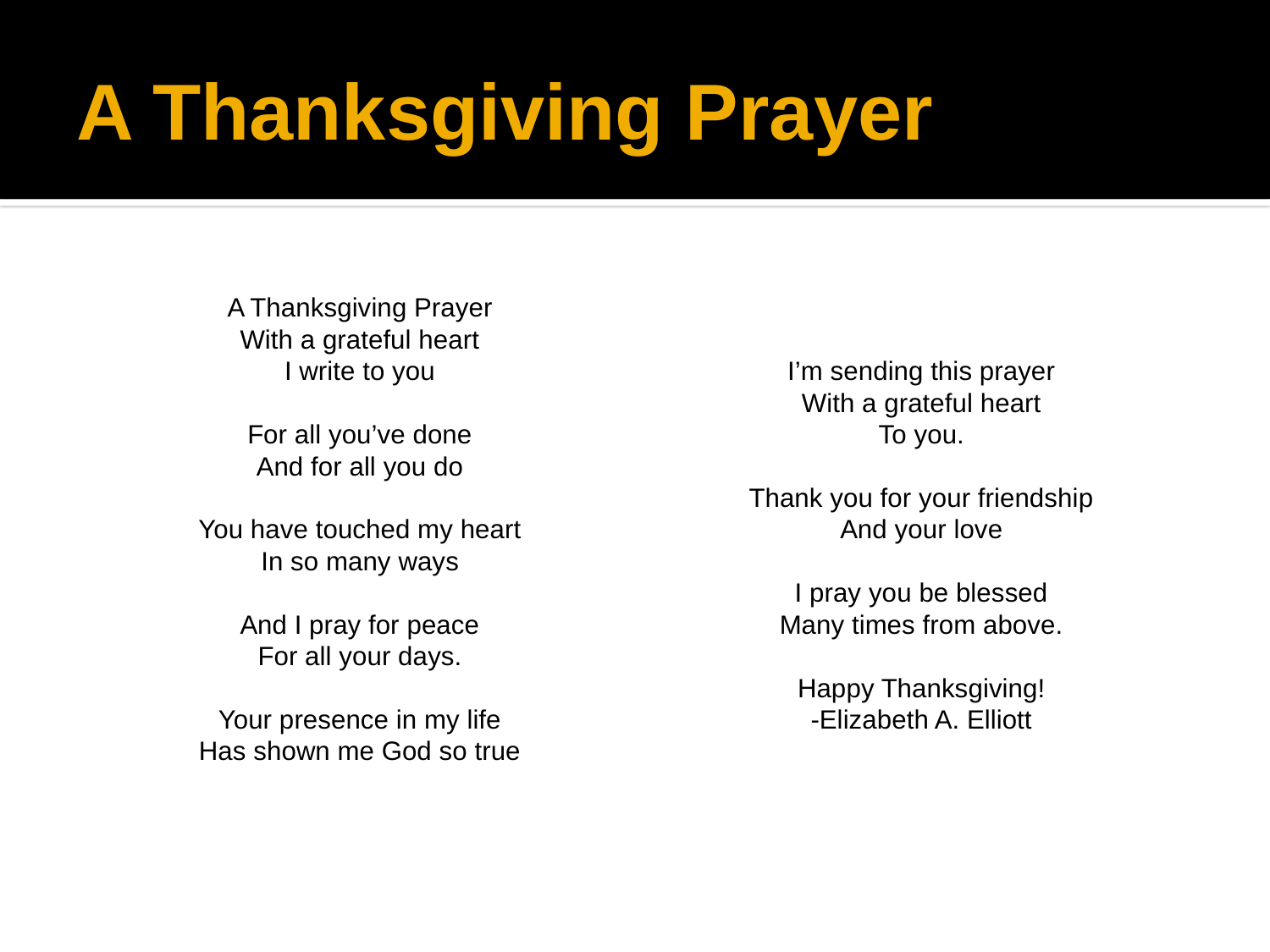

# A Thanksgiving Prayer

A Thanksgiving Prayer
With a grateful heart
I write to you

For all you’ve done
And for all you do

You have touched my heart
In so many ways

And I pray for peace
For all your days.

Your presence in my life
Has shown me God so true

I’m sending this prayer
With a grateful heart
To you.

Thank you for your friendship
And your love

I pray you be blessed
Many times from above.

Happy Thanksgiving!
-Elizabeth A. Elliott